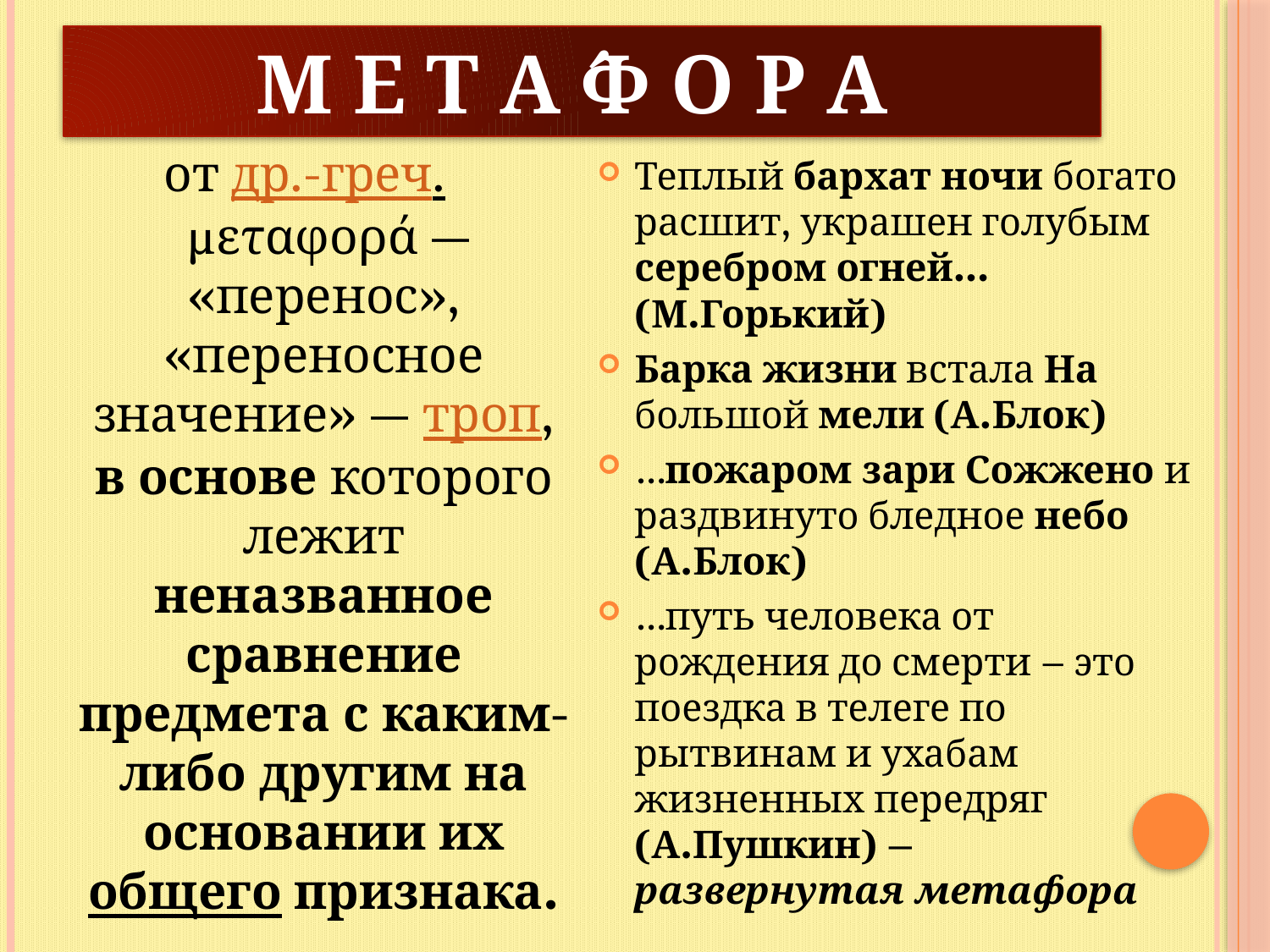

# М е т а ́ф о р а
от др.-греч. μεταφορά — «перенос», «переносное значение» — троп, в основе которого лежит неназванное сравнение предмета с каким-либо другим на основании их общего признака.
Теплый бархат ночи богато расшит, украшен голубым серебром огней…(М.Горький)
Барка жизни встала На большой мели (А.Блок)
…пожаром зари Сожжено и раздвинуто бледное небо (А.Блок)
…путь человека от рождения до смерти – это поездка в телеге по рытвинам и ухабам жизненных передряг (А.Пушкин) – развернутая метафора